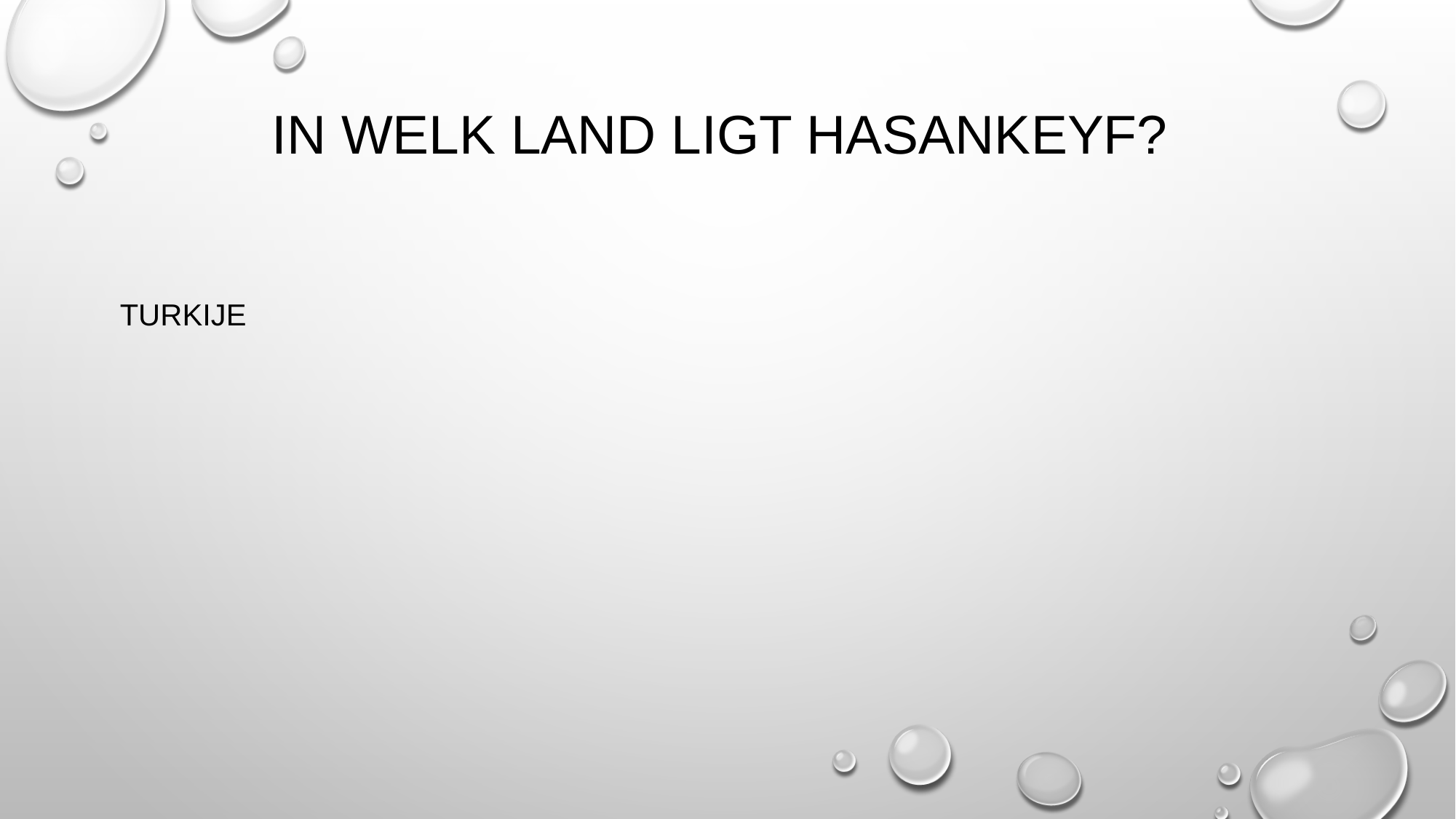

# In welk land ligt hasankeyf?
turkije